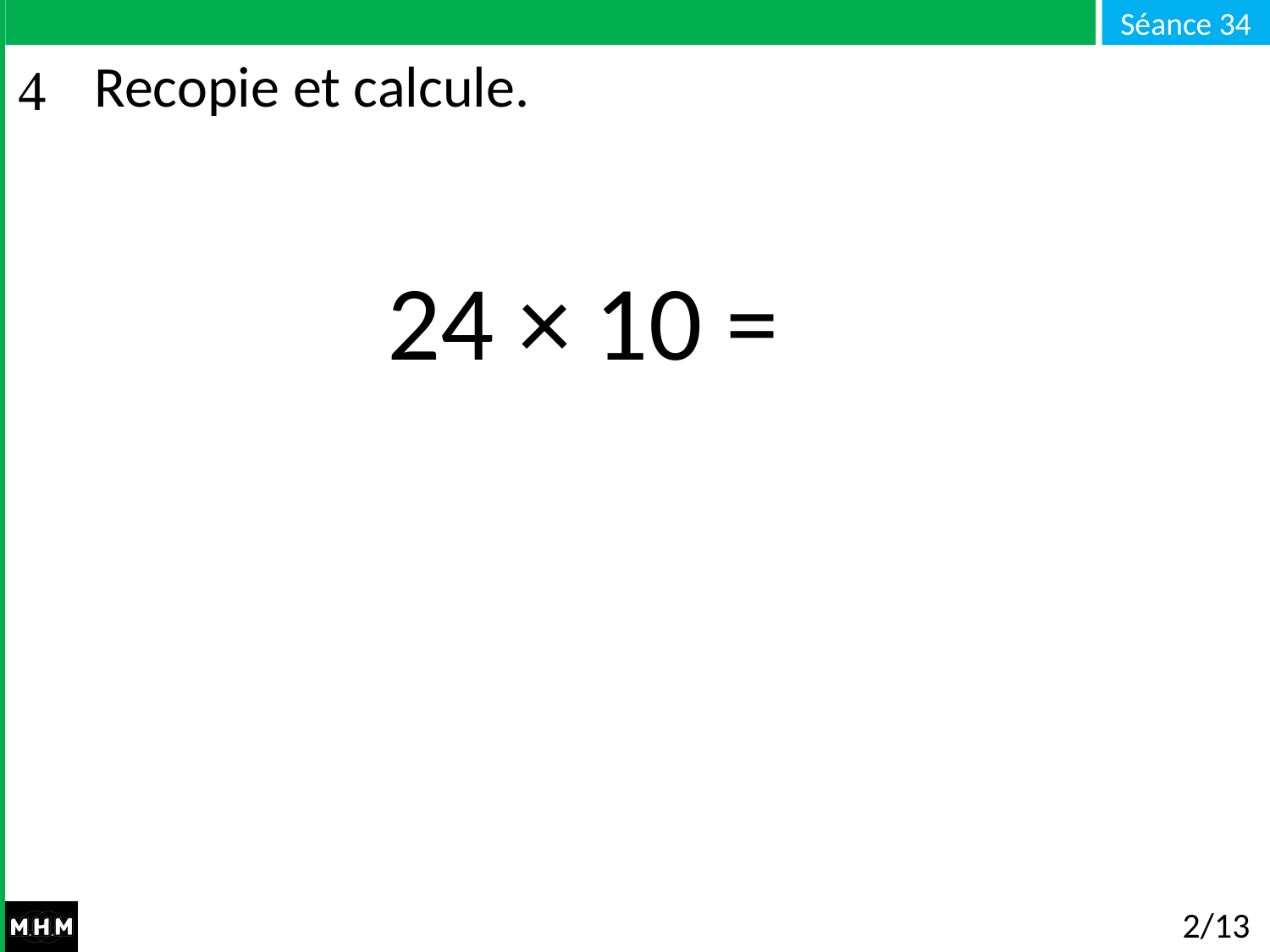

# Recopie et calcule.
24 × 10 =
2/13